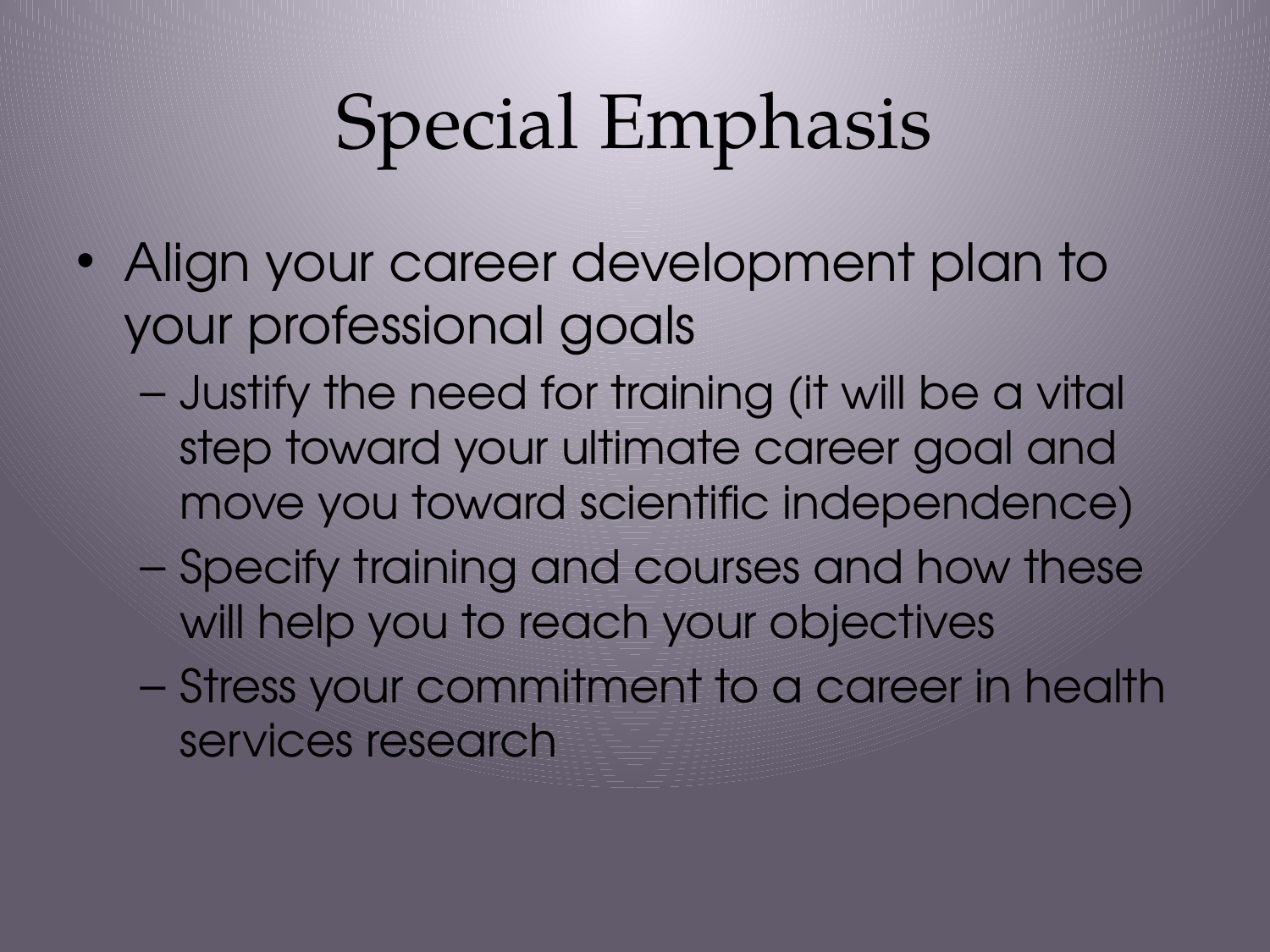

# Special Emphasis
Align your career development plan to your professional goals
Justify the need for training (it will be a vital step toward your ultimate career goal and move you toward scientific independence)
Specify training and courses and how these will help you to reach your objectives
Stress your commitment to a career in health services research